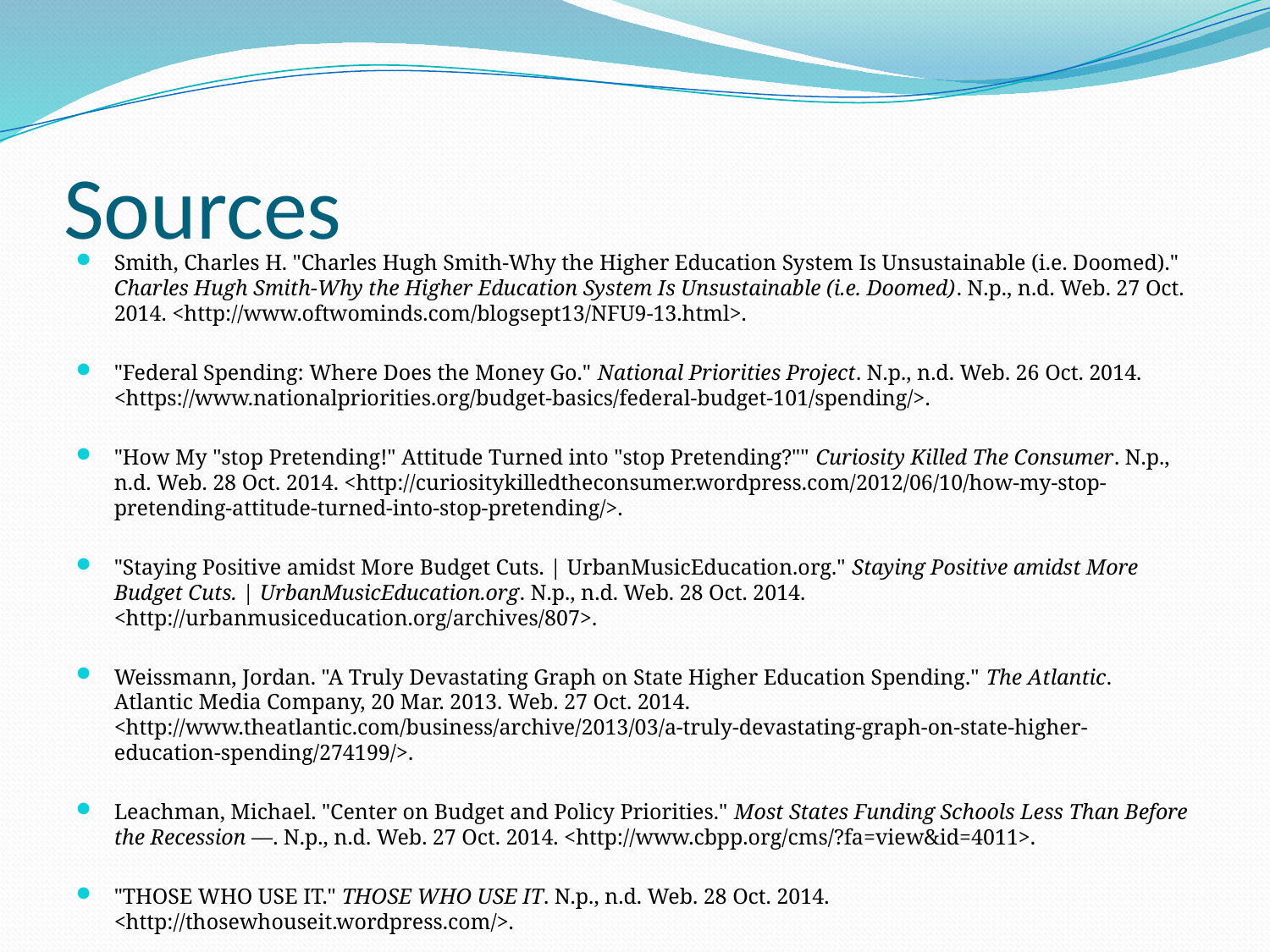

# Sources
Smith, Charles H. "Charles Hugh Smith-Why the Higher Education System Is Unsustainable (i.e. Doomed)." Charles Hugh Smith-Why the Higher Education System Is Unsustainable (i.e. Doomed). N.p., n.d. Web. 27 Oct. 2014. <http://www.oftwominds.com/blogsept13/NFU9-13.html>.

"Federal Spending: Where Does the Money Go." National Priorities Project. N.p., n.d. Web. 26 Oct. 2014. <https://www.nationalpriorities.org/budget-basics/federal-budget-101/spending/>.

"How My "stop Pretending!" Attitude Turned into "stop Pretending?"" Curiosity Killed The Consumer. N.p., n.d. Web. 28 Oct. 2014. <http://curiositykilledtheconsumer.wordpress.com/2012/06/10/how-my-stop-pretending-attitude-turned-into-stop-pretending/>.

"Staying Positive amidst More Budget Cuts. | UrbanMusicEducation.org." Staying Positive amidst More Budget Cuts. | UrbanMusicEducation.org. N.p., n.d. Web. 28 Oct. 2014. <http://urbanmusiceducation.org/archives/807>.

Weissmann, Jordan. "A Truly Devastating Graph on State Higher Education Spending." The Atlantic. Atlantic Media Company, 20 Mar. 2013. Web. 27 Oct. 2014. <http://www.theatlantic.com/business/archive/2013/03/a-truly-devastating-graph-on-state-higher-education-spending/274199/>.

Leachman, Michael. "Center on Budget and Policy Priorities." Most States Funding Schools Less Than Before the Recession —. N.p., n.d. Web. 27 Oct. 2014. <http://www.cbpp.org/cms/?fa=view&id=4011>.

"THOSE WHO USE IT." THOSE WHO USE IT. N.p., n.d. Web. 28 Oct. 2014. <http://thosewhouseit.wordpress.com/>.